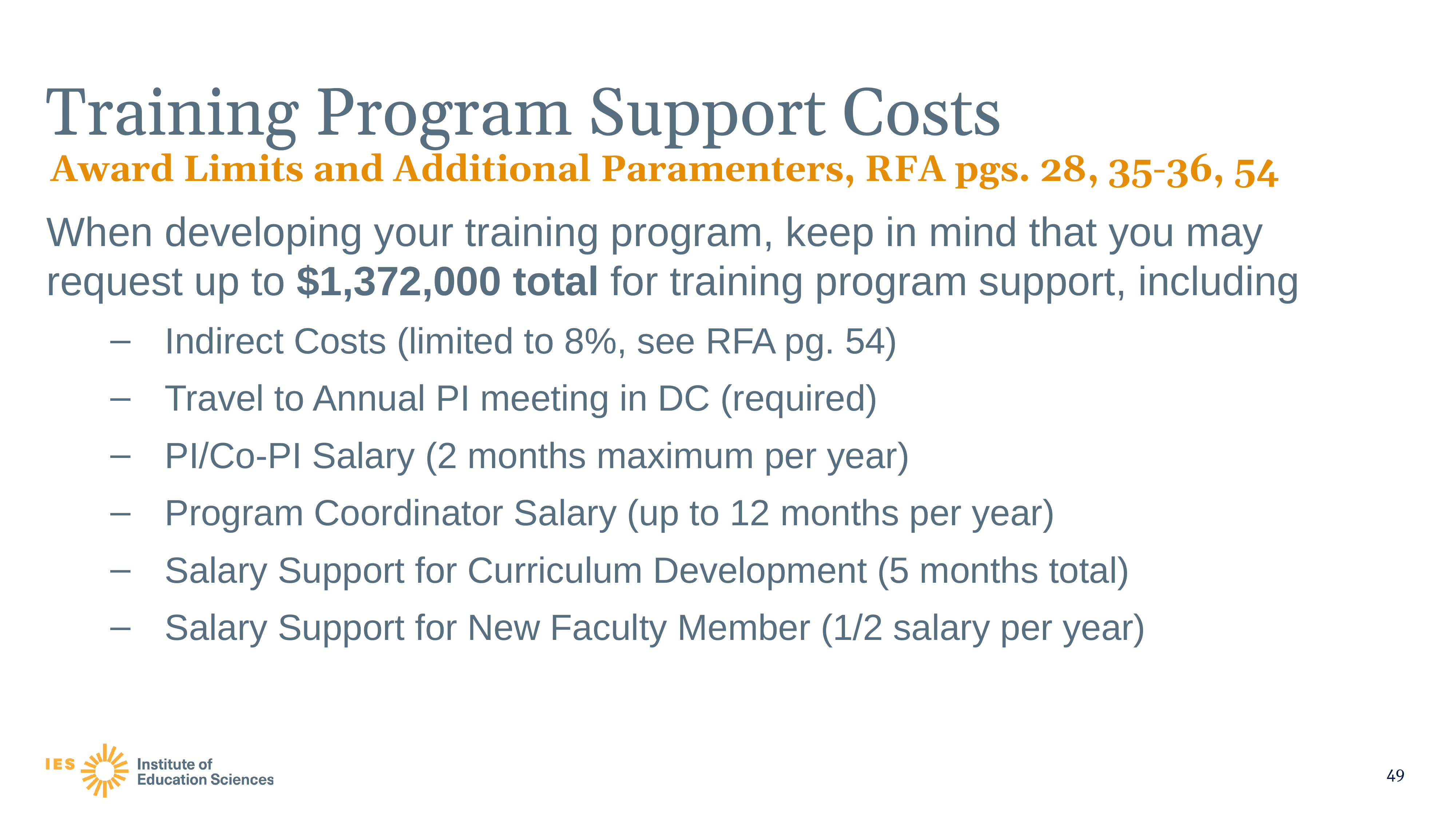

# Training Program Support Costs
Award Limits and Additional Paramenters, RFA pgs. 28, 35-36, 54
When developing your training program, keep in mind that you may request up to $1,372,000 total for training program support, including
Indirect Costs (limited to 8%, see RFA pg. 54)
Travel to Annual PI meeting in DC (required)
PI/Co-PI Salary (2 months maximum per year)
Program Coordinator Salary (up to 12 months per year)
Salary Support for Curriculum Development (5 months total)
Salary Support for New Faculty Member (1/2 salary per year)

49